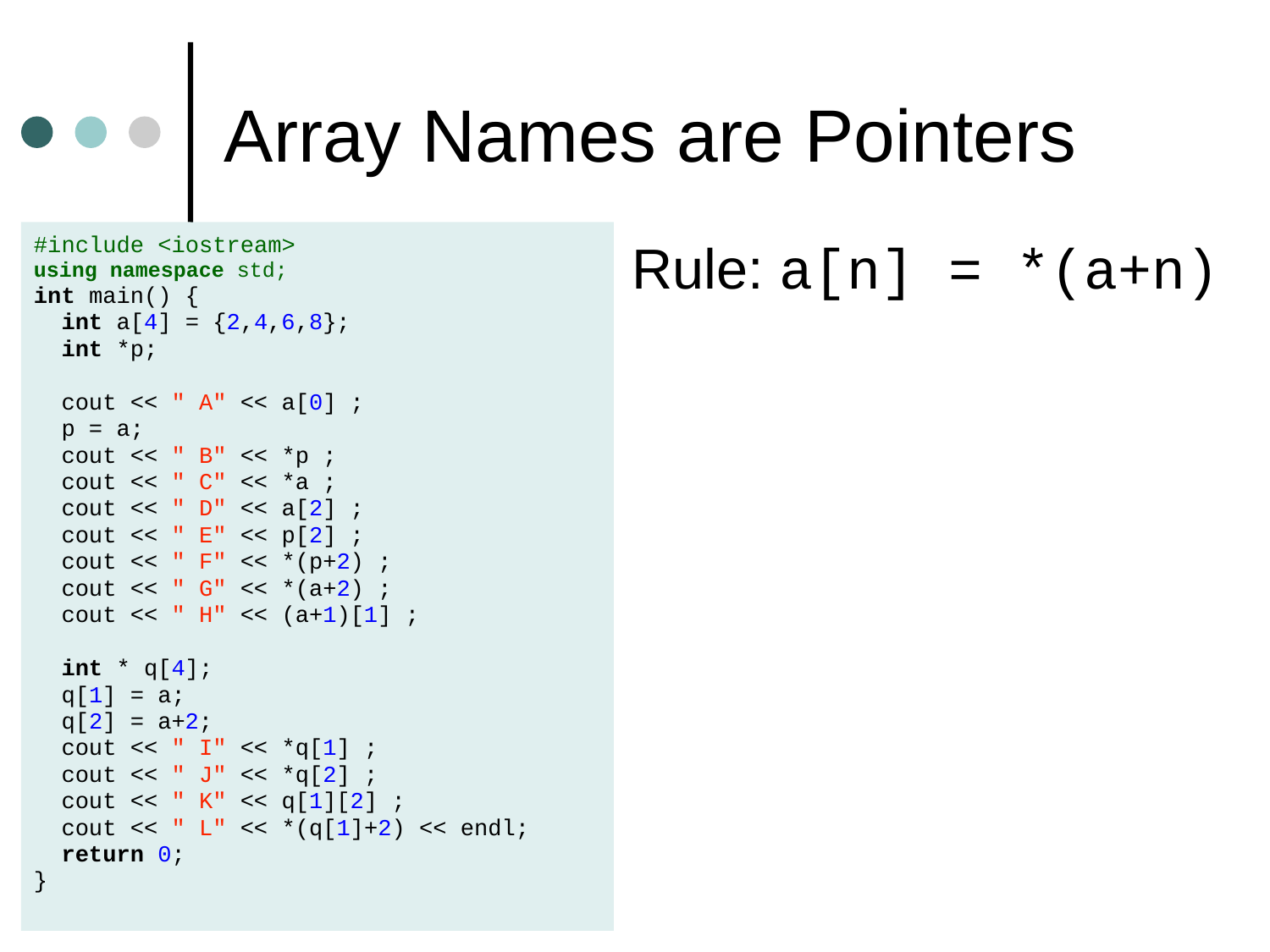

# Array Names are Pointers
#include <iostream>
using namespace std;
int main() {
  int a[4] = {2,4,6,8};
  int *p;

  cout << " A" << a[0] ;
  p = a;
  cout << " B" << *p ;
  cout << " C" << *a ;
  cout << " D" << a[2] ;
  cout << " E" << p[2] ;
  cout << " F" << *(p+2) ;
  cout << " G" << *(a+2) ;
  cout << " H" << (a+1)[1] ;

  int * q[4];
  q[1] = a;
  q[2] = a+2;
  cout << " I" << *q[1] ;
  cout << " J" << *q[2] ;
  cout << " K" << q[1][2] ;
  cout << " L" << *(q[1]+2) << endl;
  return 0;
}
Rule: a[n] = *(a+n)